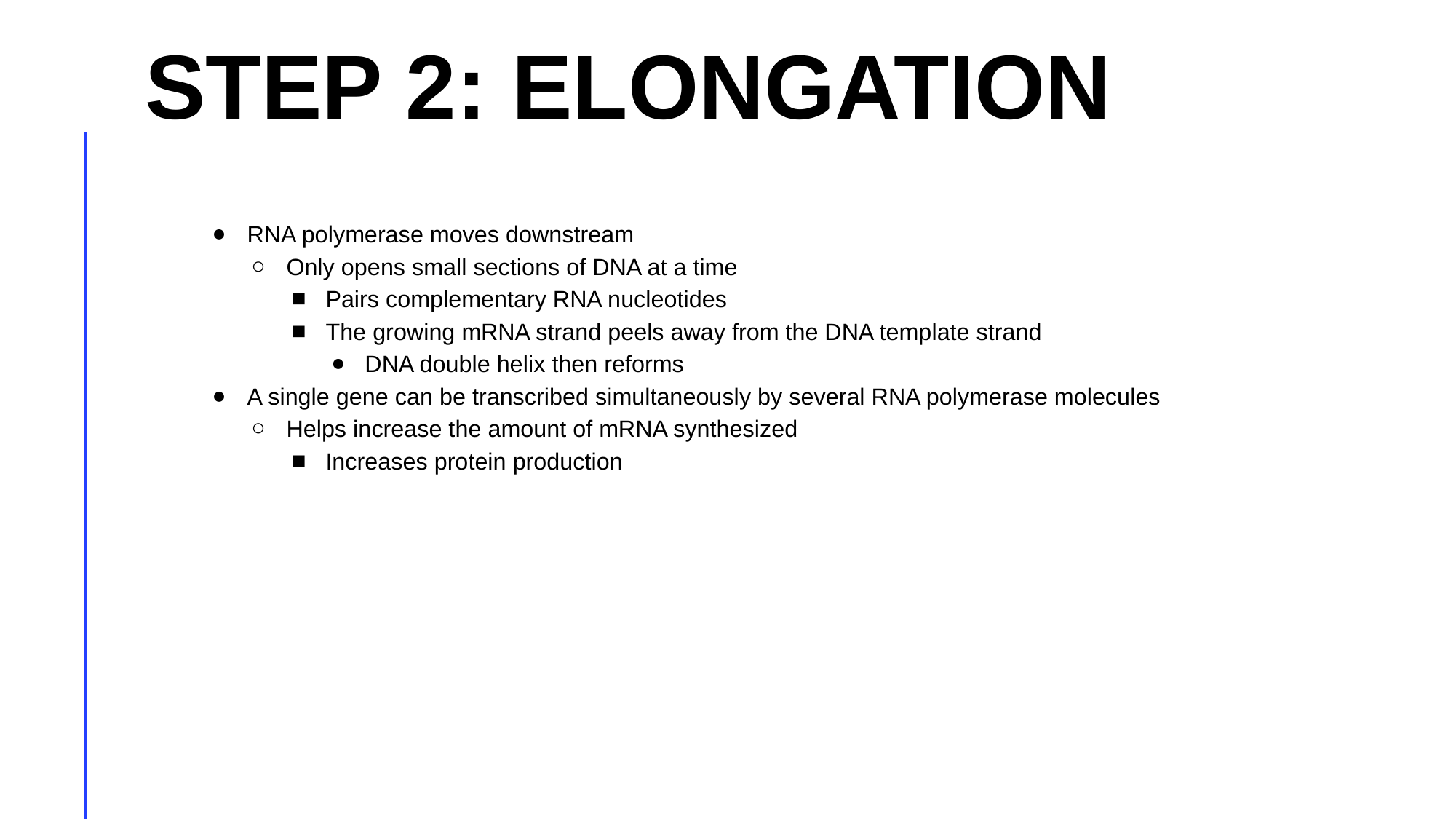

# Step 2: Elongation
RNA polymerase moves downstream
Only opens small sections of DNA at a time
Pairs complementary RNA nucleotides
The growing mRNA strand peels away from the DNA template strand
DNA double helix then reforms
A single gene can be transcribed simultaneously by several RNA polymerase molecules
Helps increase the amount of mRNA synthesized
Increases protein production